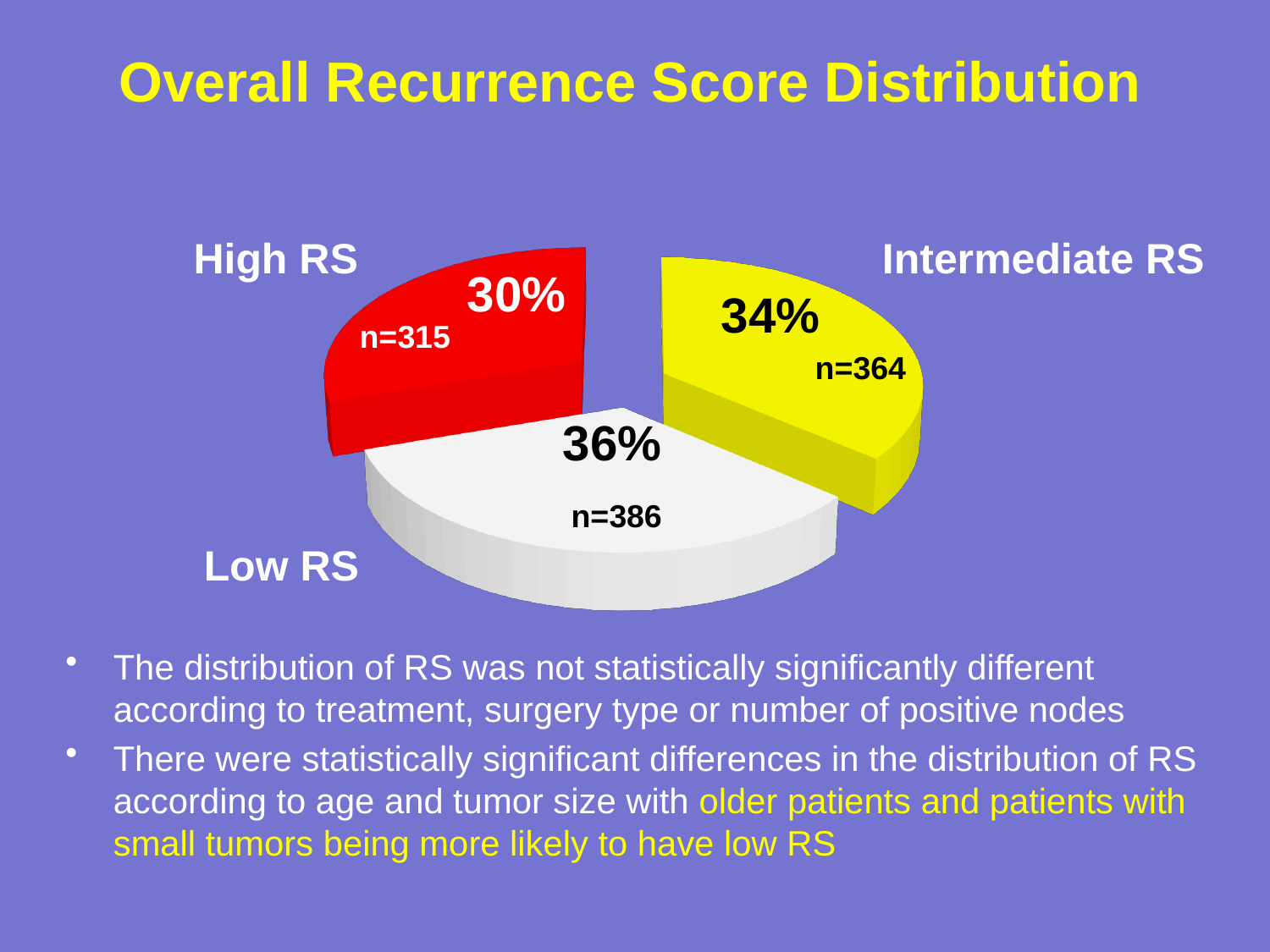

# Overall Recurrence Score Distribution

[unsupported chart]

High RS
Intermediate RS
30%
34%
 n=315
 n=364
36%
 n=386
Low RS
The distribution of RS was not statistically significantly different according to treatment, surgery type or number of positive nodes
There were statistically significant differences in the distribution of RS according to age and tumor size with older patients and patients with small tumors being more likely to have low RS